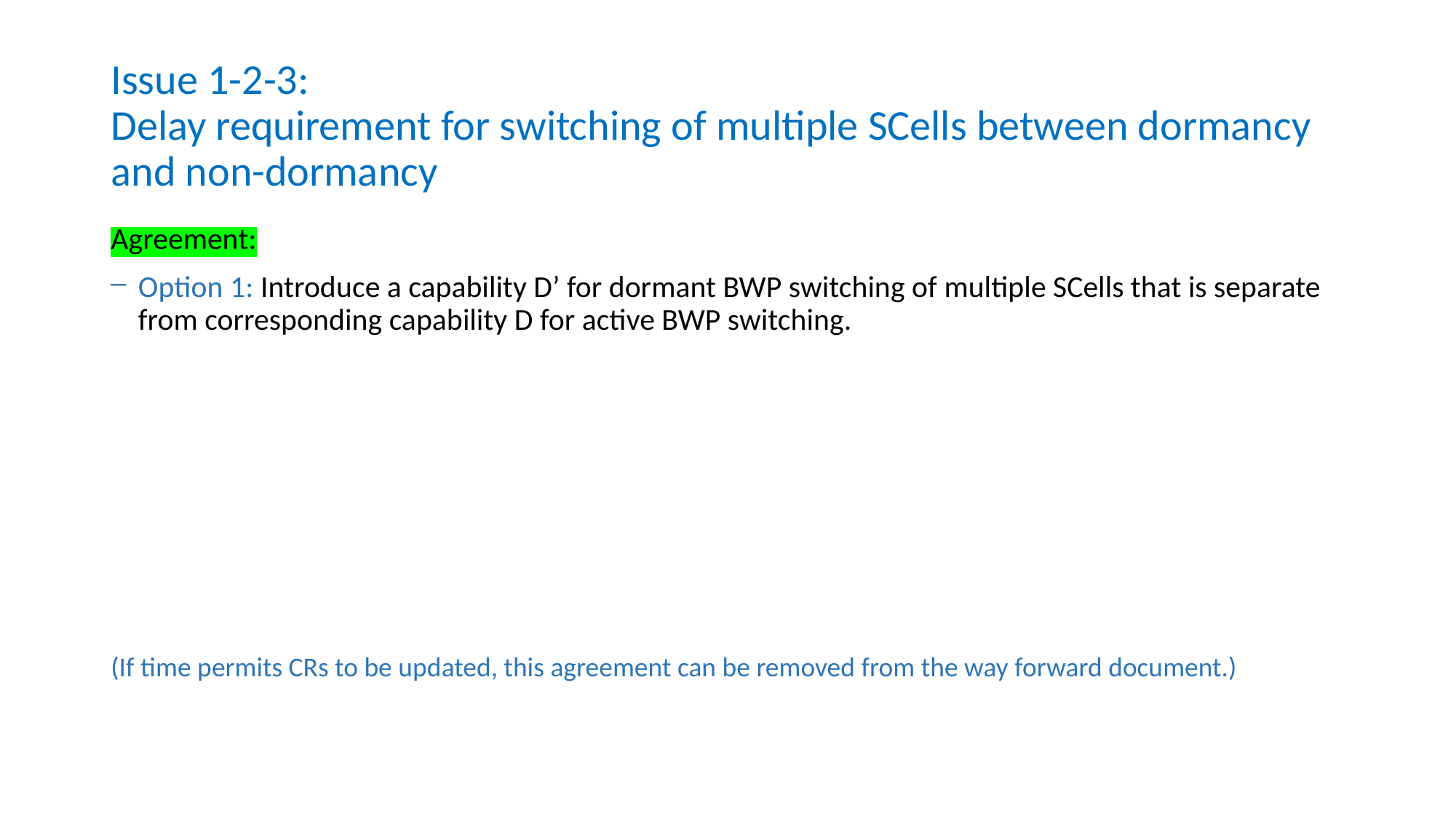

# Issue 1-2-3: Delay requirement for switching of multiple SCells between dormancy and non-dormancy
Agreement:
Option 1: Introduce a capability D’ for dormant BWP switching of multiple SCells that is separate 	from corresponding capability D for active BWP switching.

(If time permits CRs to be updated, this agreement can be removed from the way forward document.)